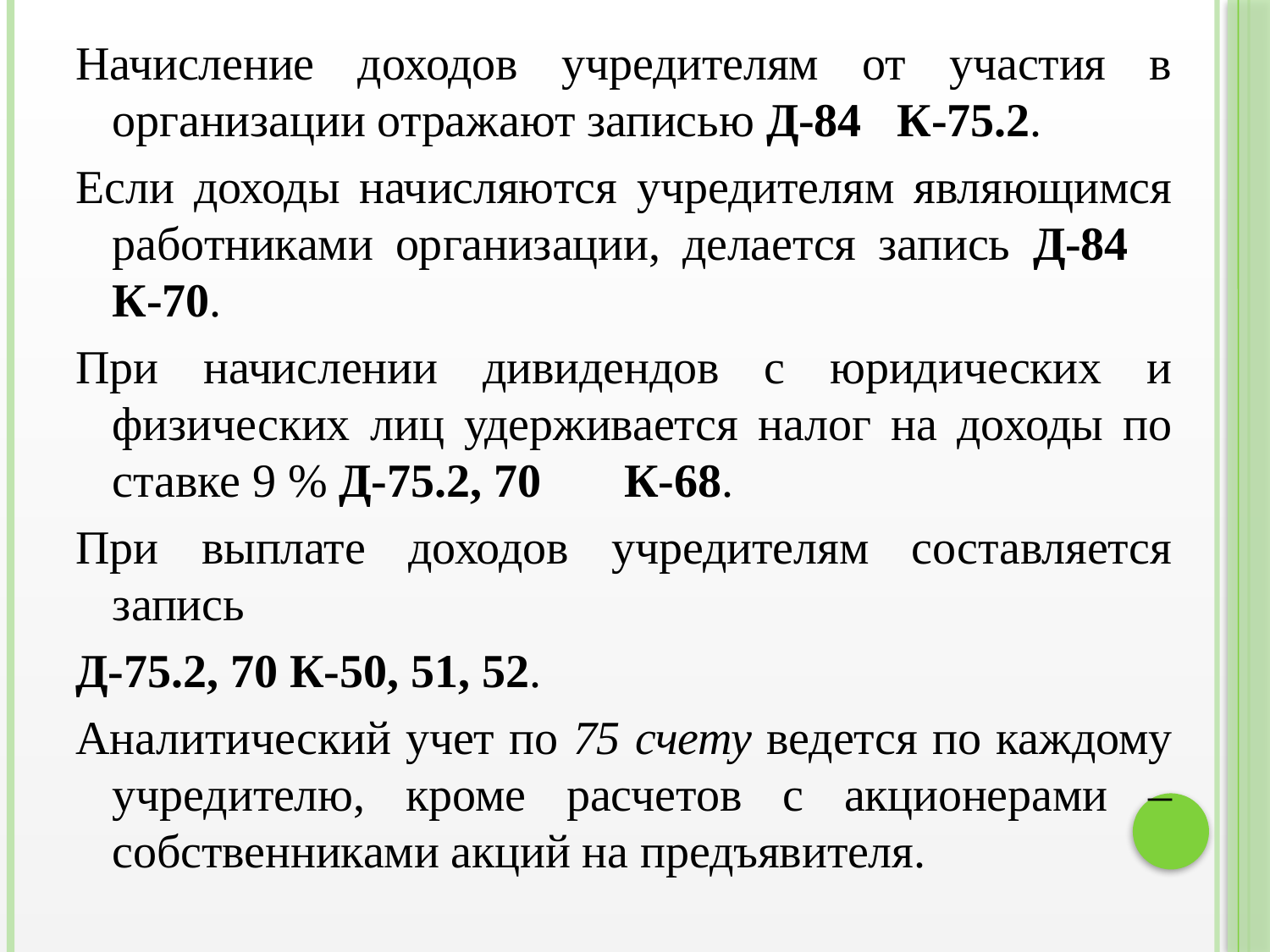

Начисление доходов учредителям от участия в организации отражают записью Д-84   К-75.2.
Если доходы начисляются учредителям являющимся работниками организации, делается запись Д-84   К-70.
При начислении дивидендов с юридических и физических лиц удерживается налог на доходы по ставке 9 % Д-75.2, 70       К-68.
При выплате доходов учредителям составляется запись
Д-75.2, 70 К-50, 51, 52.
Аналитический учет по 75 счету ведется по каждому учредителю, кроме расчетов с акционерами – собственниками акций на предъявителя.